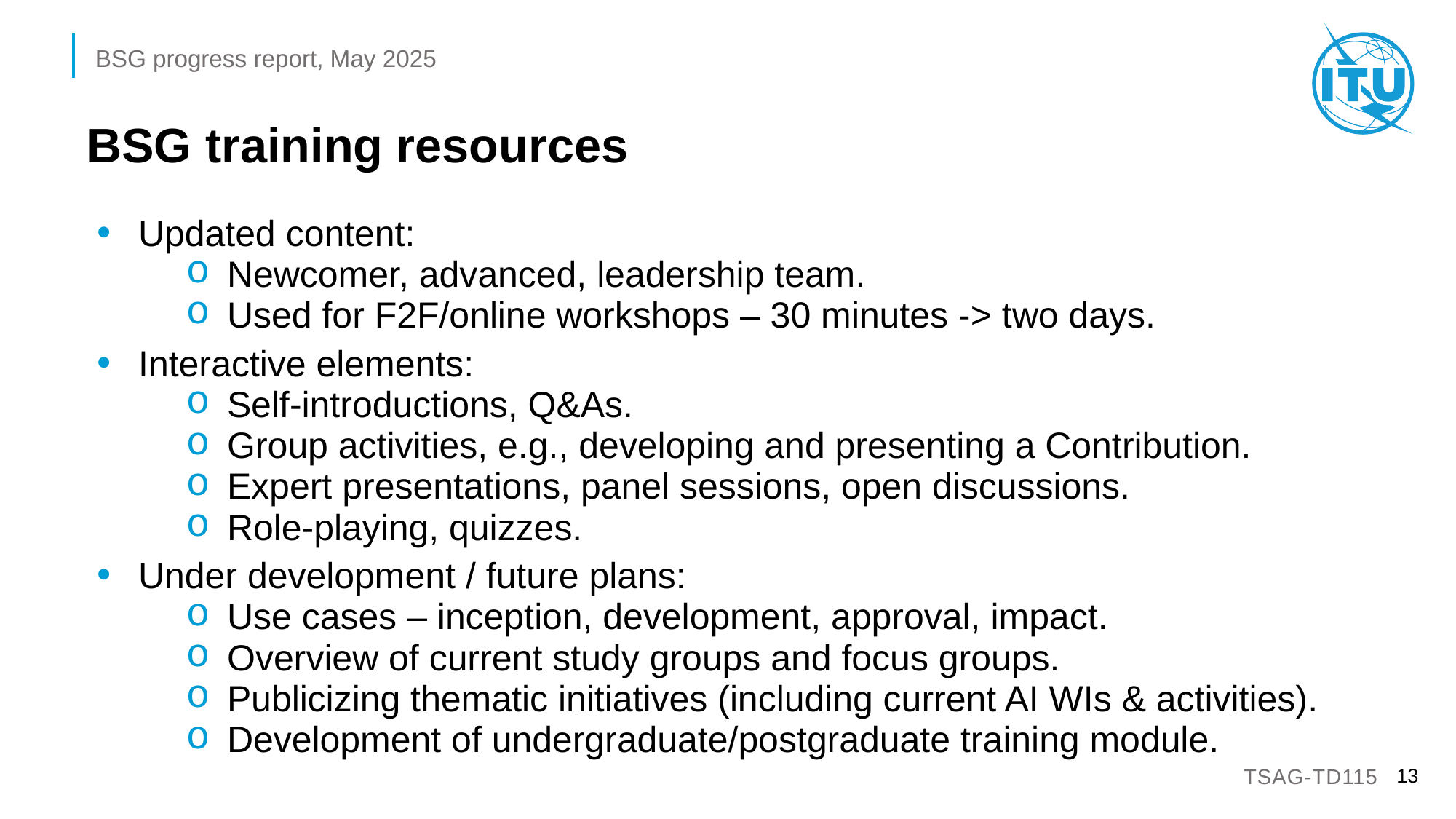

# BSG training resources
Updated content:
Newcomer, advanced, leadership team.
Used for F2F/online workshops – 30 minutes -> two days.
Interactive elements:
Self-introductions, Q&As.
Group activities, e.g., developing and presenting a Contribution.
Expert presentations, panel sessions, open discussions.
Role-playing, quizzes.
Under development / future plans:
Use cases – inception, development, approval, impact.
Overview of current study groups and focus groups.
Publicizing thematic initiatives (including current AI WIs & activities).
Development of undergraduate/postgraduate training module.